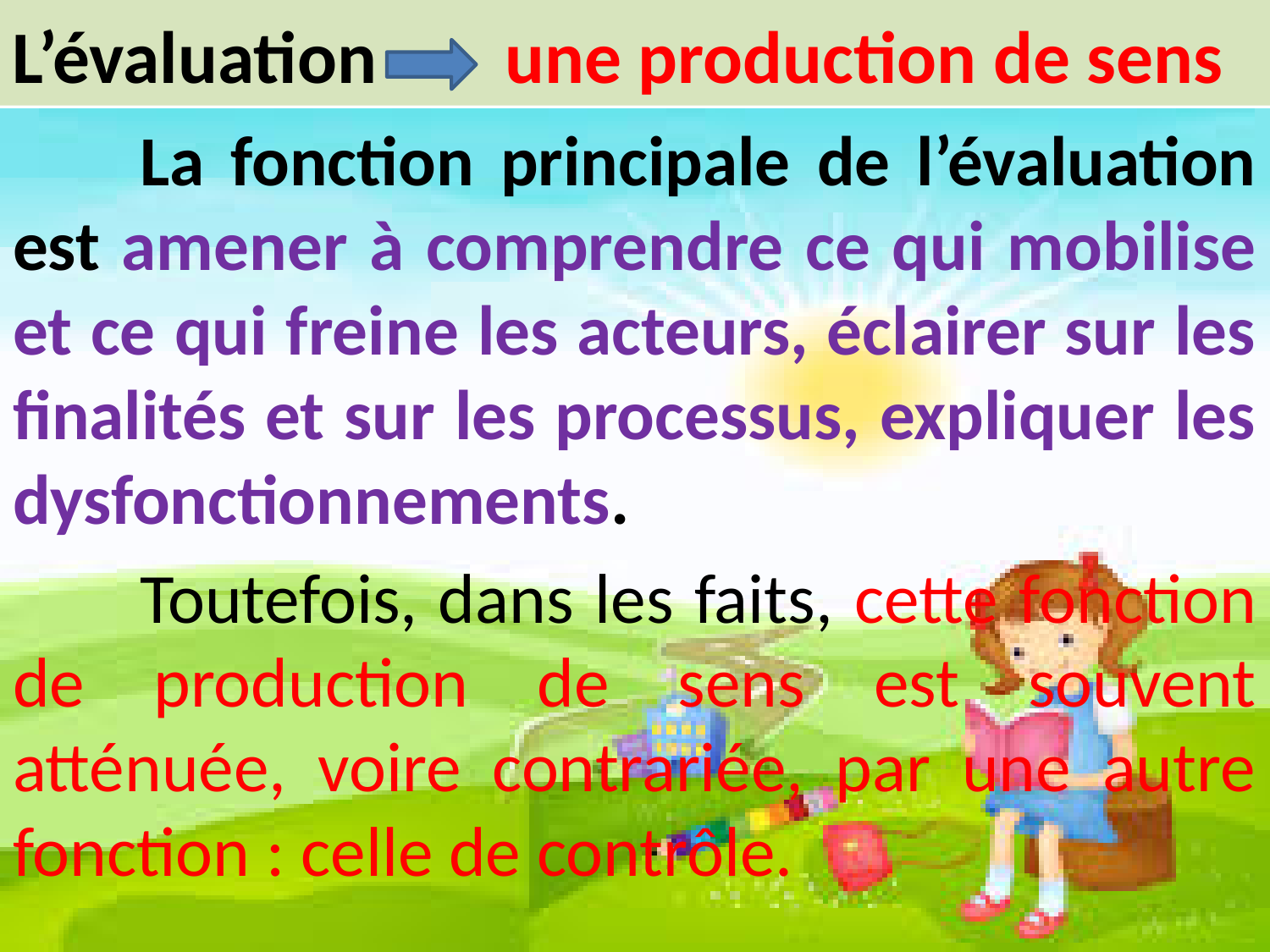

L’évaluation        une production de sens

	La fonction principale de l’évaluation est amener à comprendre ce qui mobilise et ce qui freine les acteurs, éclairer sur les finalités et sur les processus, expliquer les dysfonctionnements.
	Toutefois, dans les faits, cette fonction de production de sens est souvent atténuée, voire contrariée, par une autre fonction : celle de contrôle.